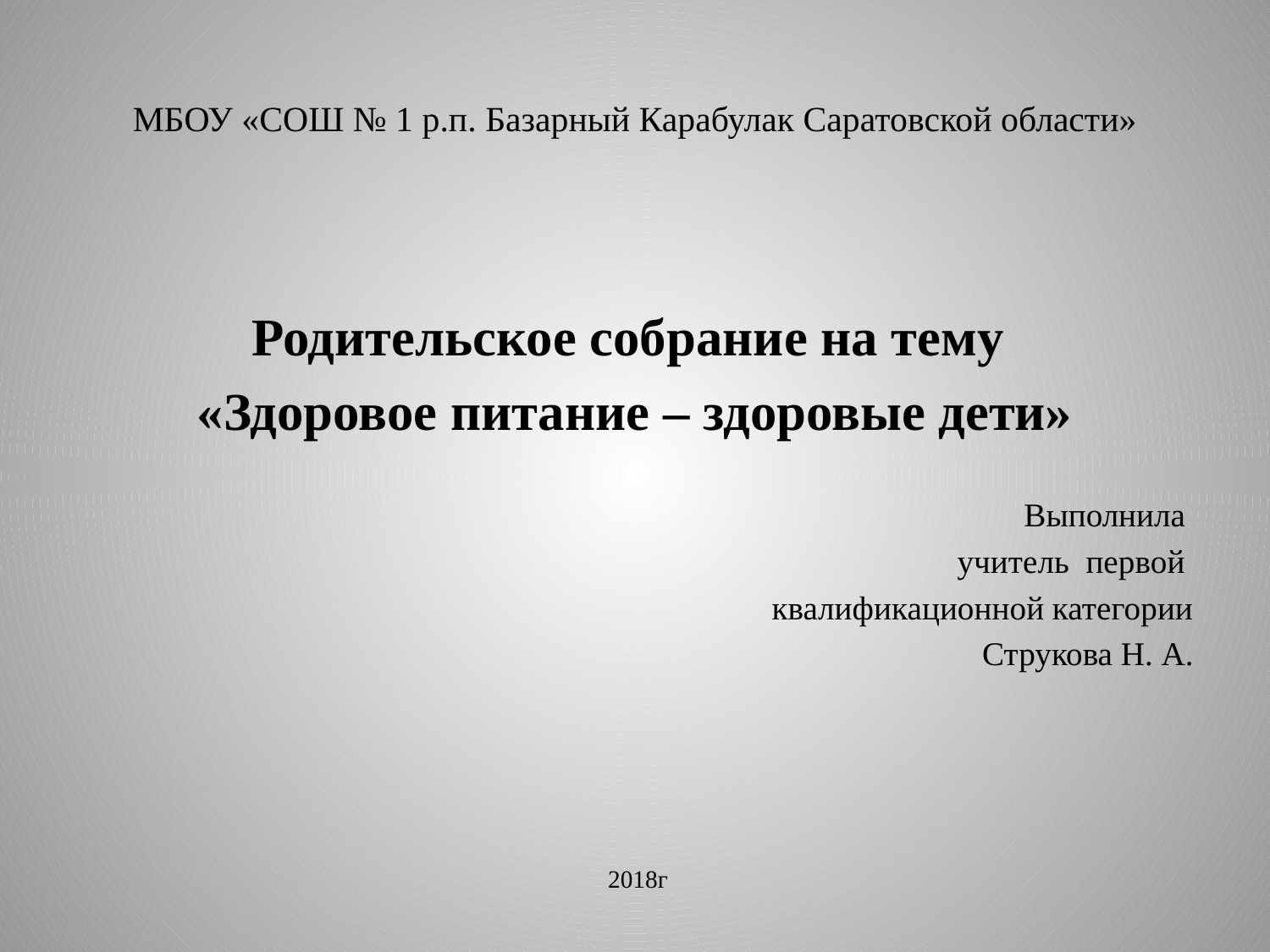

# МБОУ «СОШ № 1 р.п. Базарный Карабулак Саратовской области»

Родительское собрание на тему
«Здоровое питание – здоровые дети»

                                                                 Выполнила
учитель  первой
                                                                        квалификационной категории
                                                                       Струкова Н. А.

 2018г